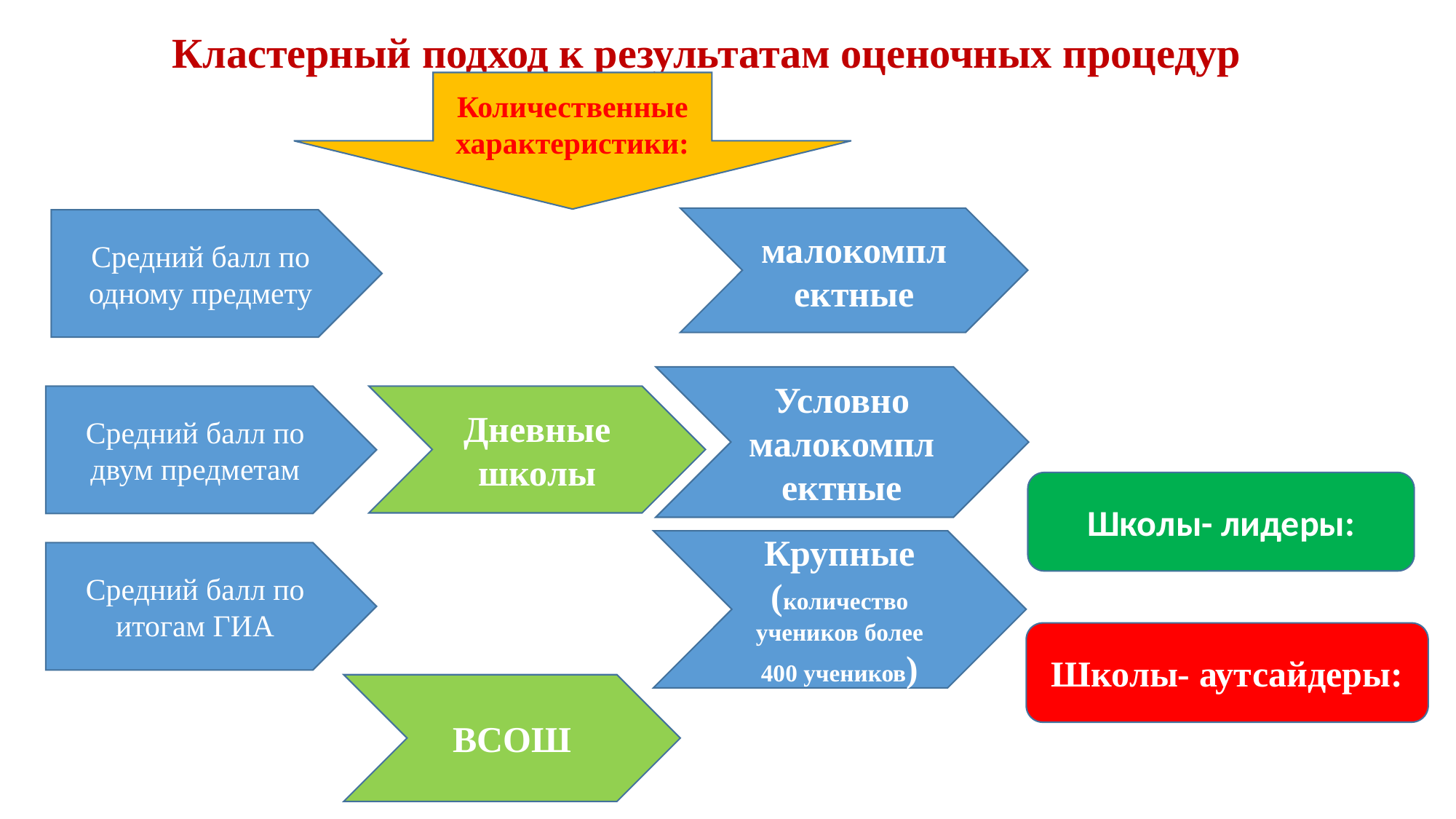

Кластерный подход к результатам оценочных процедур
Количественные характеристики:
малокомплектные
Средний балл по одному предмету
Условно малокомплектные
Средний балл по двум предметам
Дневные школы
Школы- лидеры:
Крупные (количество учеников более 400 учеников)
Средний балл по итогам ГИА
Школы- аутсайдеры:
ВСОШ